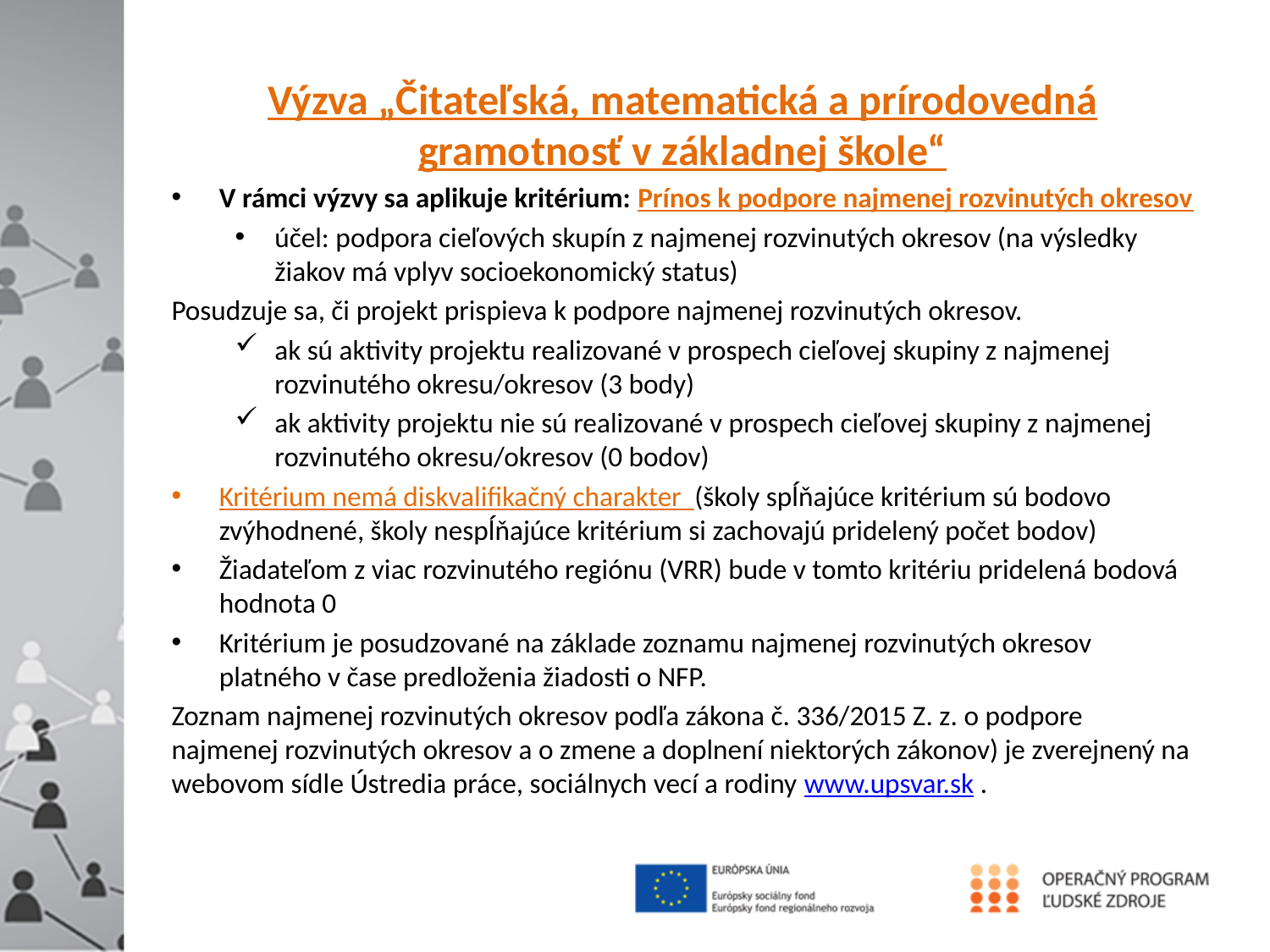

Výzva „Čitateľská, matematická a prírodovedná gramotnosť v základnej škole“
V rámci výzvy sa aplikuje kritérium: Prínos k podpore najmenej rozvinutých okresov
účel: podpora cieľových skupín z najmenej rozvinutých okresov (na výsledky žiakov má vplyv socioekonomický status)
Posudzuje sa, či projekt prispieva k podpore najmenej rozvinutých okresov.
ak sú aktivity projektu realizované v prospech cieľovej skupiny z najmenej rozvinutého okresu/okresov (3 body)
ak aktivity projektu nie sú realizované v prospech cieľovej skupiny z najmenej rozvinutého okresu/okresov (0 bodov)
Kritérium nemá diskvalifikačný charakter  (školy spĺňajúce kritérium sú bodovo zvýhodnené, školy nespĺňajúce kritérium si zachovajú pridelený počet bodov)
Žiadateľom z viac rozvinutého regiónu (VRR) bude v tomto kritériu pridelená bodová hodnota 0
Kritérium je posudzované na základe zoznamu najmenej rozvinutých okresov platného v čase predloženia žiadosti o NFP.
Zoznam najmenej rozvinutých okresov podľa zákona č. 336/2015 Z. z. o podpore najmenej rozvinutých okresov a o zmene a doplnení niektorých zákonov) je zverejnený na webovom sídle Ústredia práce, sociálnych vecí a rodiny www.upsvar.sk .